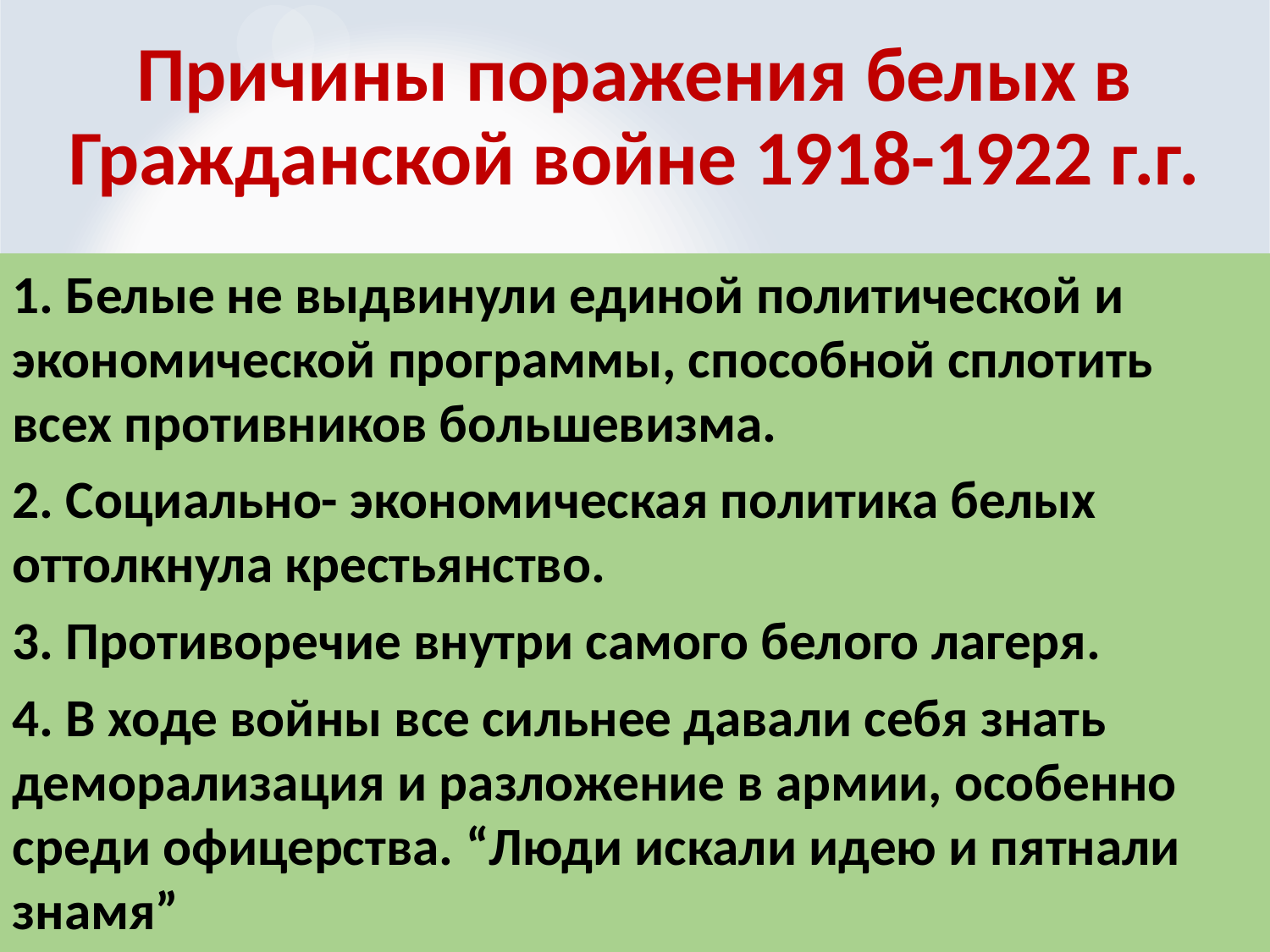

Причины поражения белых в Гражданской войне 1918-1922 г.г.
1. Белые не выдвинули единой политической и экономической программы, способной сплотить всех противников большевизма.
2. Социально- экономическая политика белых оттолкнула крестьянство.
3. Противоречие внутри самого белого лагеря.
4. В ходе войны все сильнее давали себя знать деморализация и разложение в армии, особенно среди офицерства. “Люди искали идею и пятнали знамя”